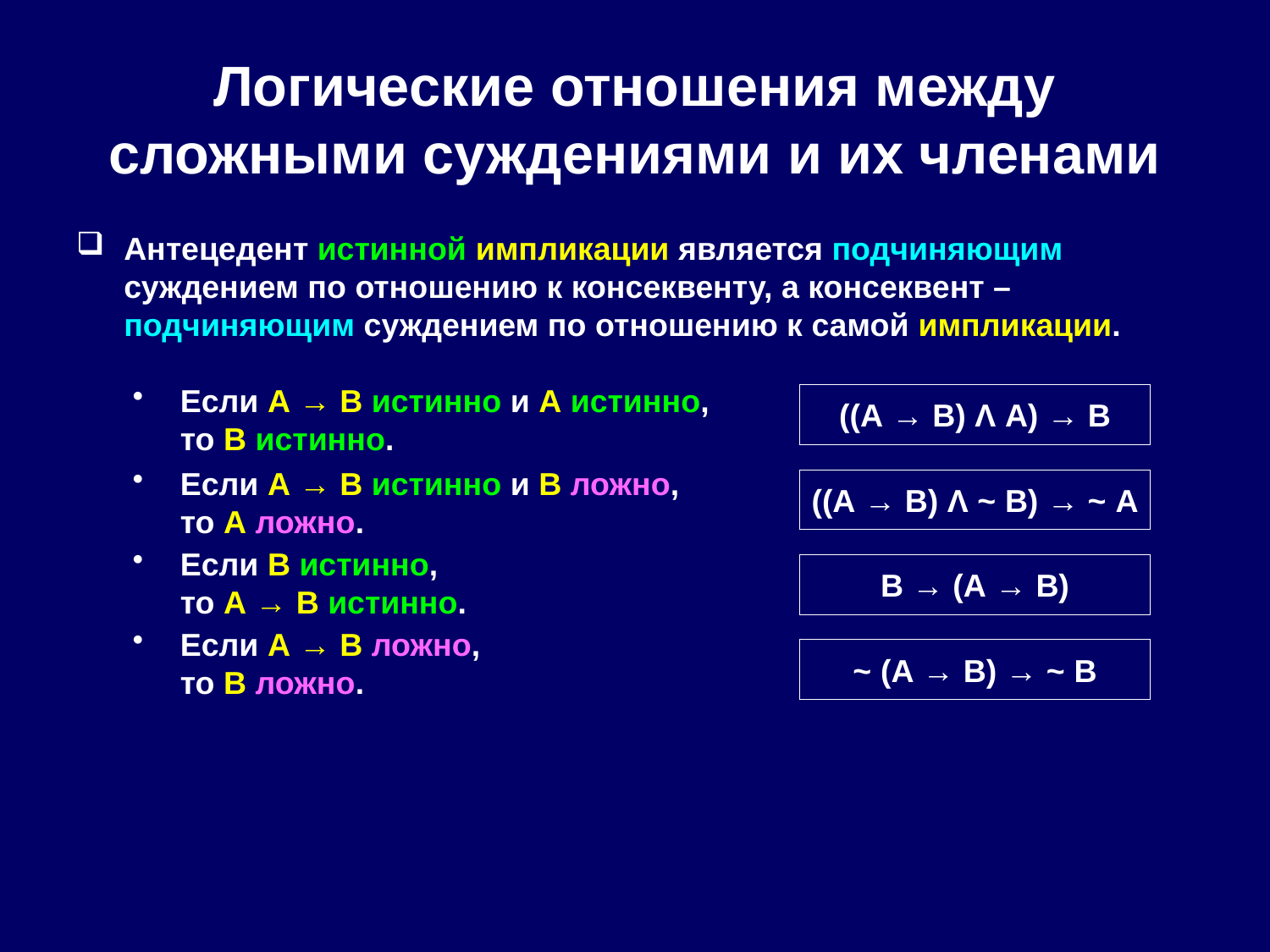

# Логические отношения между сложными суждениями и их членами
Антецедент истинной импликации является подчиняющим суждением по отношению к консеквенту, а консеквент – подчиняющим суждением по отношению к самой импликации.
Если A → B истинно и A истинно,
то B истинно.
Если A → B истинно и B ложно,
то A ложно.
Если B истинно,
то A → B истинно.
Если A → B ложно,
то B ложно.
((A → B) Λ A) → B
((A → B) Λ ~ B) → ~ A
B → (A → B)
~ (A → B) → ~ B